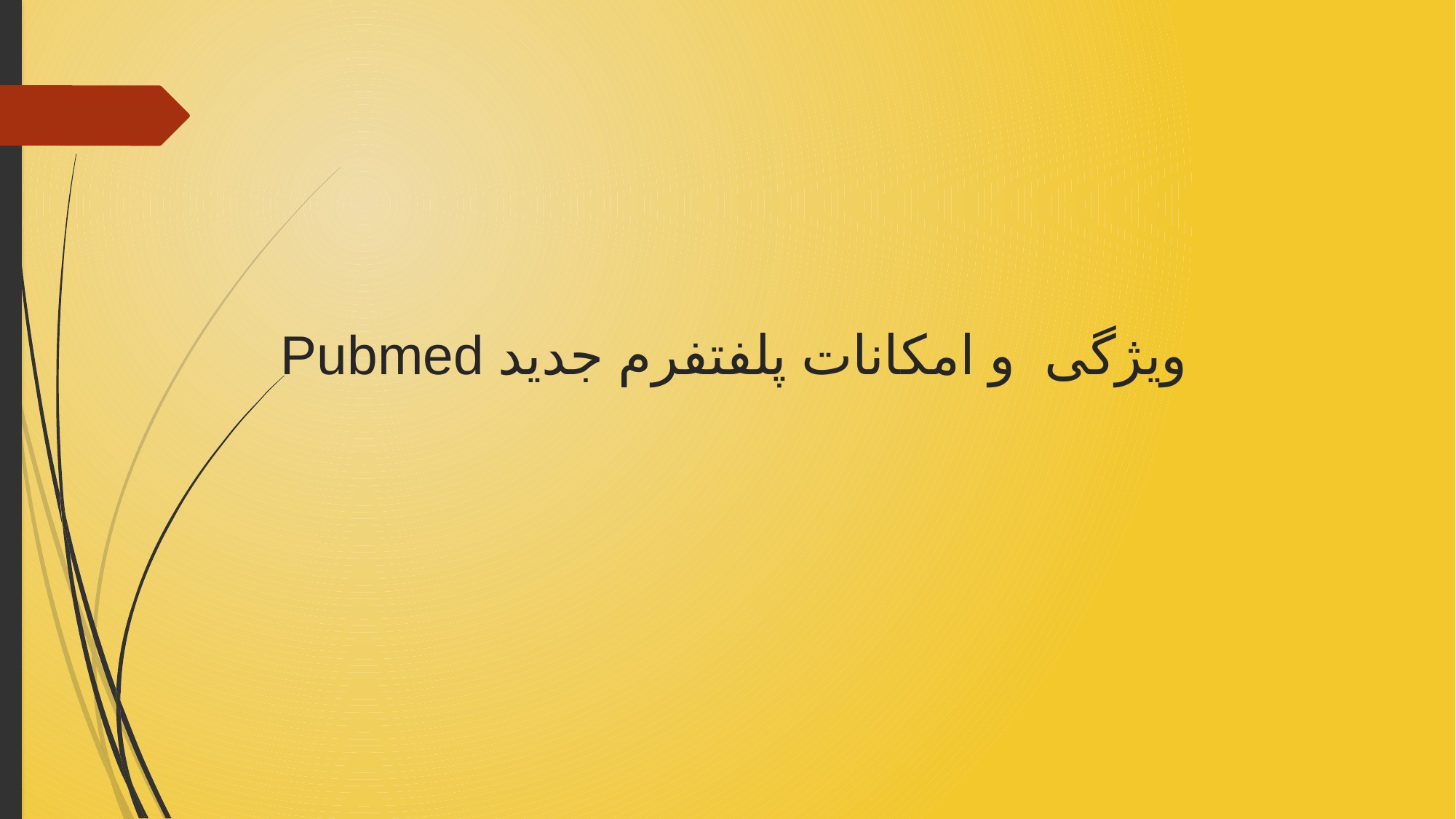

# ویژگی  و امکانات پلفتفرم جدید Pubmed